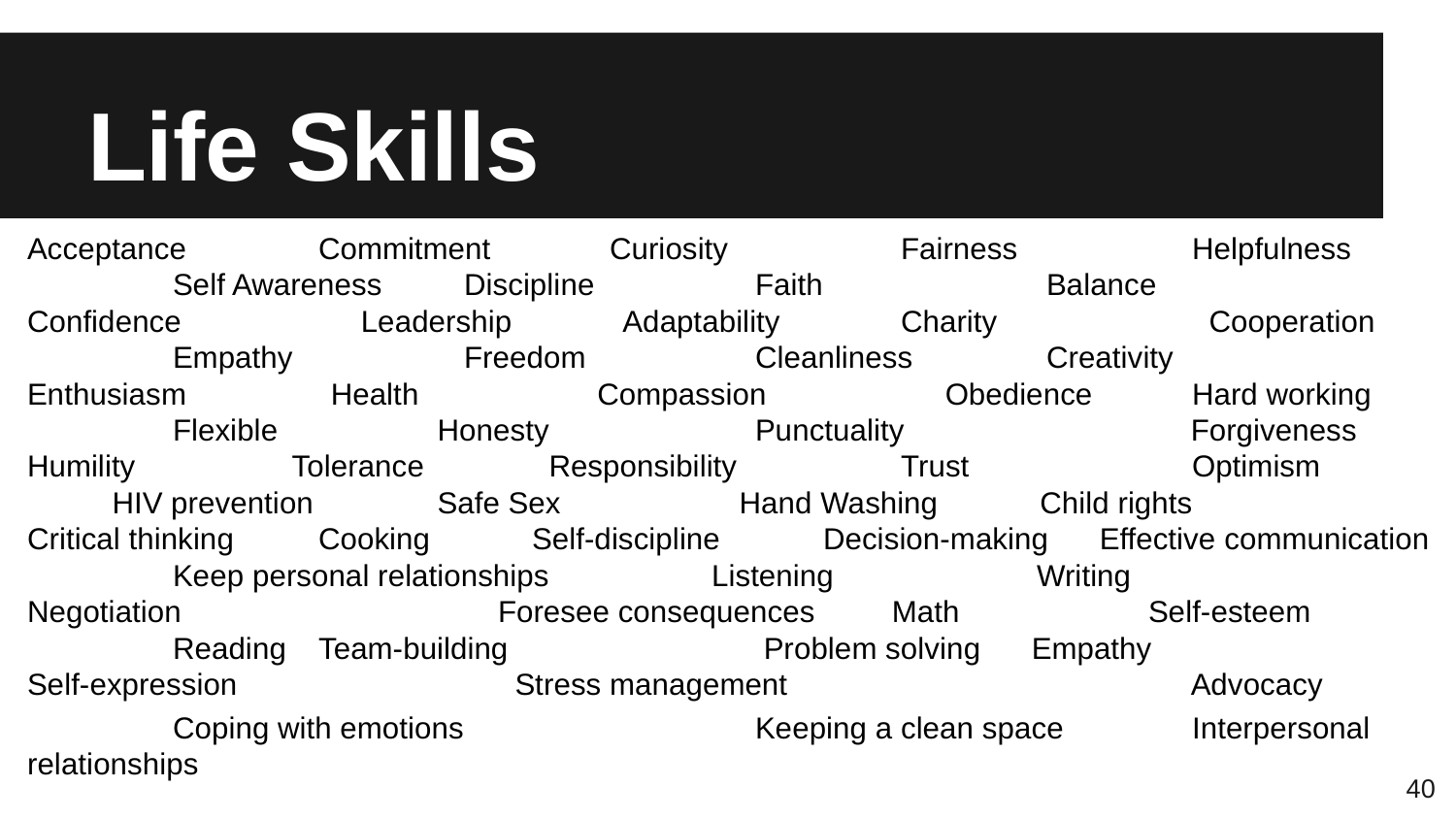

# Life Skills
Acceptance	Commitment	Curiosity		Fairness		Helpfulness
	Self Awareness 	Discipline		Faith    		Balance
Confidence	     Leadership             Adaptability	Charity	 	  Cooperation     	Empathy 		Freedom		Cleanliness	Creativity	              Enthusiasm                 Health                     Compassion                     Obedience	Hard working                	Flexible	              Honesty		Punctuality	                 Forgiveness
Humility	              Tolerance	          Responsibility		Trust		Optimism
          HIV prevention	              Safe Sex                     Hand Washing            Child rights
Critical thinking	Cooking	        Self-discipline	        Decision-making      Effective communication	Keep personal relationships	            Listening	                Writing
Negotiation		    Foresee consequences         Math	            Self-esteem		Reading	Team-building		 Problem solving      Empathy
Self-expression		      Stress management		                 Advocacy
	Coping with emotions		Keeping a clean space	Interpersonal relationships

40